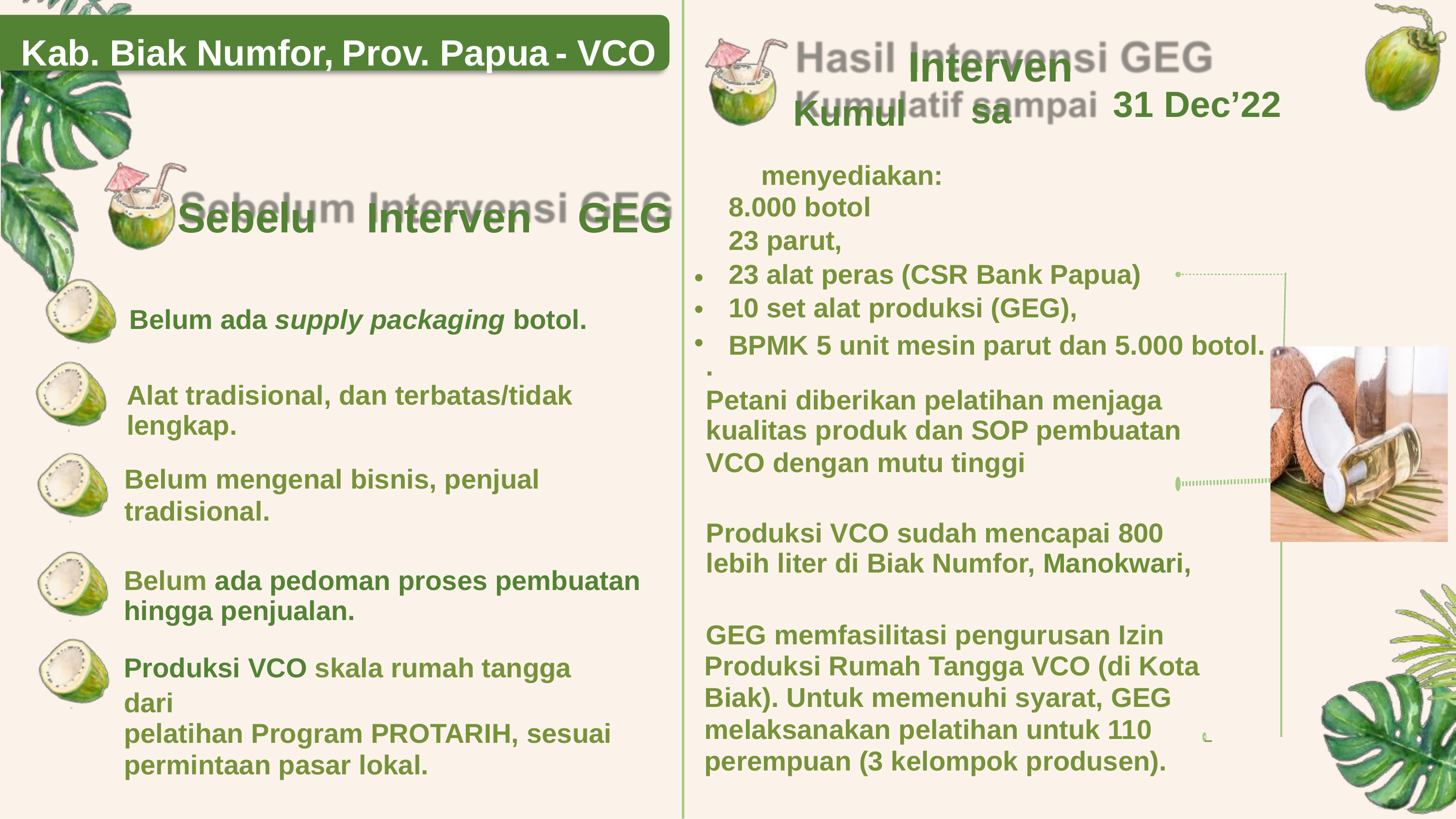

Hasil

si

Kab.
Biak Numfor,
Prov. Papua
-
VCO

Interven
sa

atif

mpai
31 Dec’22
Kumul

menyediakan:
8.000 botol
23 parut,
23 alat peras (CSR Bank Papua)
10 set alat produksi (GEG),
GEG
si          •
•

m

Sebelu
Interven
GEG
•
•
•

Belum ada supply packaging botol.
BPMK 5 unit mesin parut dan 5.000 botol.
.

Alat tradisional, dan terbatas/tidak
lengkap.
Belum mengenal bisnis, penjual tradisional.
Petani diberikan pelatihan menjaga
kualitas produk dan SOP pembuatan
VCO dengan mutu tinggi

Produksi VCO sudah mencapai 800
lebih liter di Biak Numfor, Manokwari,

Belum ada pedoman proses pembuatan
hingga penjualan.

GEG memfasilitasi pengurusan Izin
Produksi Rumah Tangga VCO (di Kota Biak). Untuk memenuhi syarat, GEG melaksanakan pelatihan untuk 110 perempuan (3 kelompok produsen).

Produksi VCO skala rumah tangga dari
pelatihan Program PROTARIH, sesuai
permintaan pasar lokal.